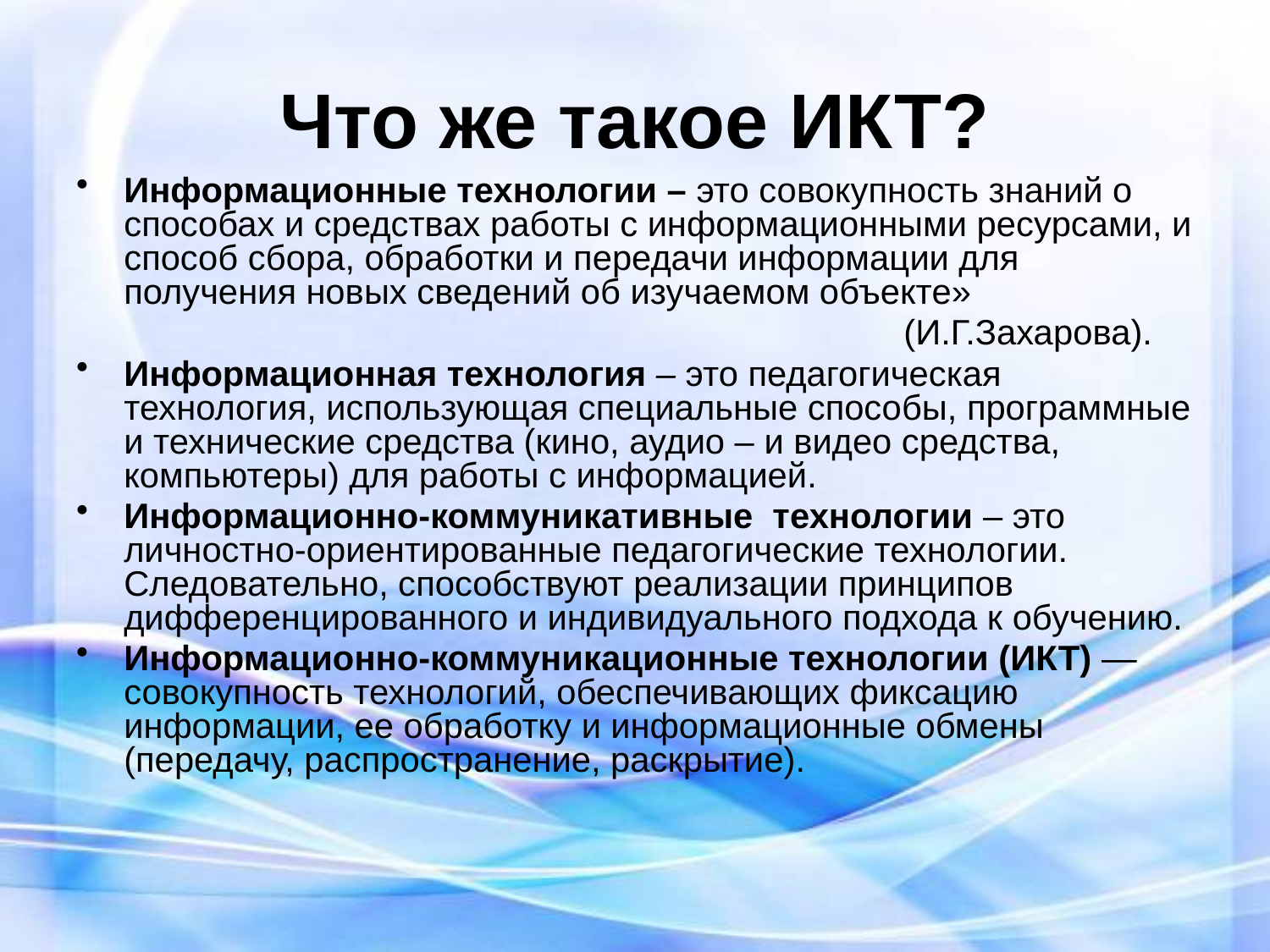

# Что же такое ИКТ?
Информационные технологии – это совокупность знаний о способах и средствах работы с информационными ресурсами, и способ сбора, обработки и передачи информации для получения новых сведений об изучаемом объекте»
                                                                                     (И.Г.Захарова).
Информационная технология – это педагогическая технология, использующая специальные способы, программные и технические средства (кино, аудио – и видео средства, компьютеры) для работы с информацией.
Информационно-коммуникативные  технологии – это личностно-ориентированные педагогические технологии. Следовательно, способствуют реализации принципов дифференцированного и индивидуального подхода к обучению.
Информационно-коммуникационные технологии (ИКТ) — совокупность технологий, обеспечивающих фиксацию информации, ее обработку и информационные обмены (передачу, распространение, раскрытие).